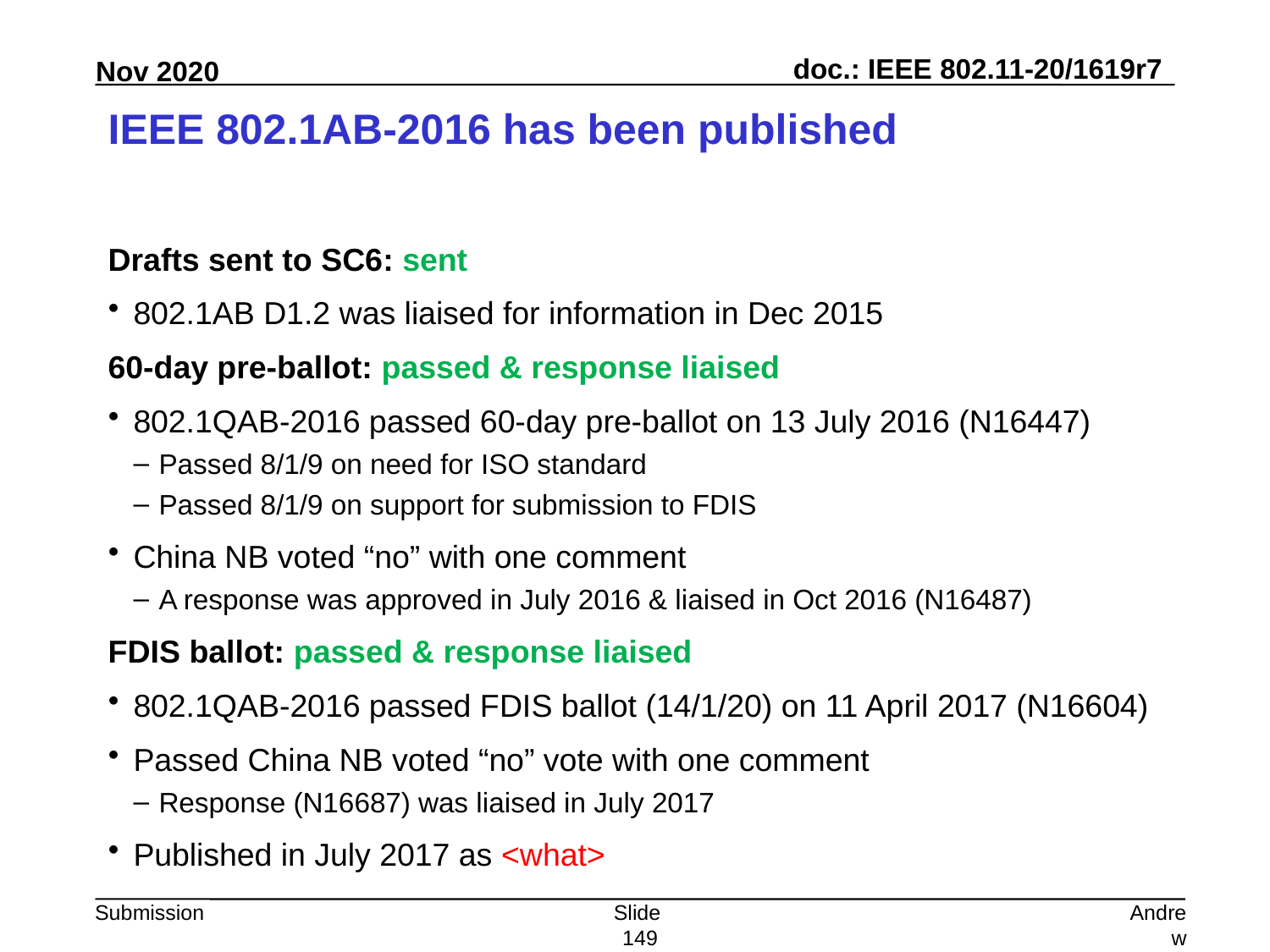

# IEEE 802.1AB-2016 has been published
Drafts sent to SC6: sent
802.1AB D1.2 was liaised for information in Dec 2015
60-day pre-ballot: passed & response liaised
802.1QAB-2016 passed 60-day pre-ballot on 13 July 2016 (N16447)
Passed 8/1/9 on need for ISO standard
Passed 8/1/9 on support for submission to FDIS
China NB voted “no” with one comment
A response was approved in July 2016 & liaised in Oct 2016 (N16487)
FDIS ballot: passed & response liaised
802.1QAB-2016 passed FDIS ballot (14/1/20) on 11 April 2017 (N16604)
Passed China NB voted “no” vote with one comment
Response (N16687) was liaised in July 2017
Published in July 2017 as <what>

Slide 149
Andrew Myles, Cisco